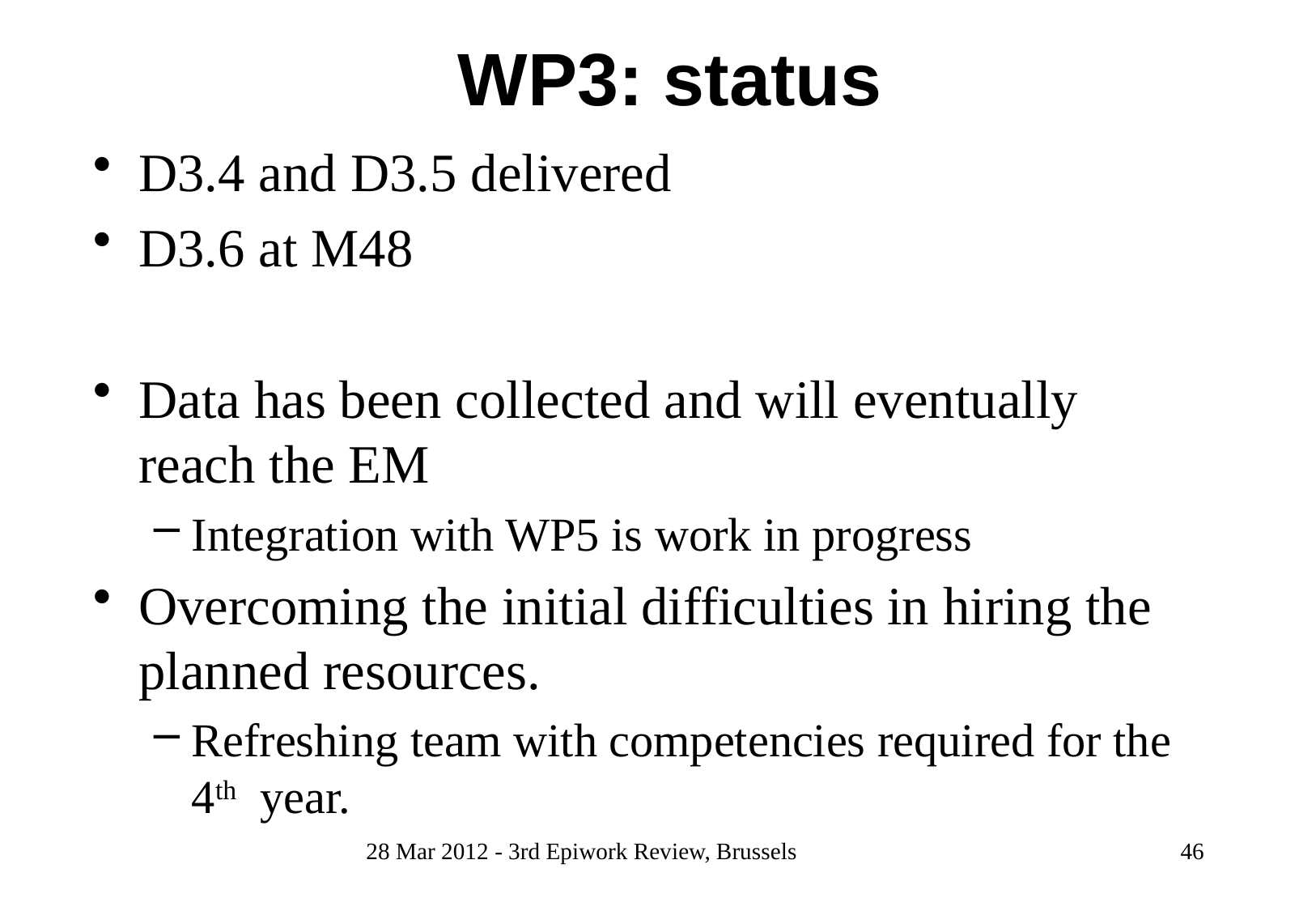

# WP3: status
D3.4 and D3.5 delivered
D3.6 at M48

Data has been collected and will eventually reach the EM
Integration with WP5 is work in progress
Overcoming the initial difficulties in hiring the planned resources.
Refreshing team with competencies required for the 4th  year.
28 Mar 2012 - 3rd Epiwork Review, Brussels
46